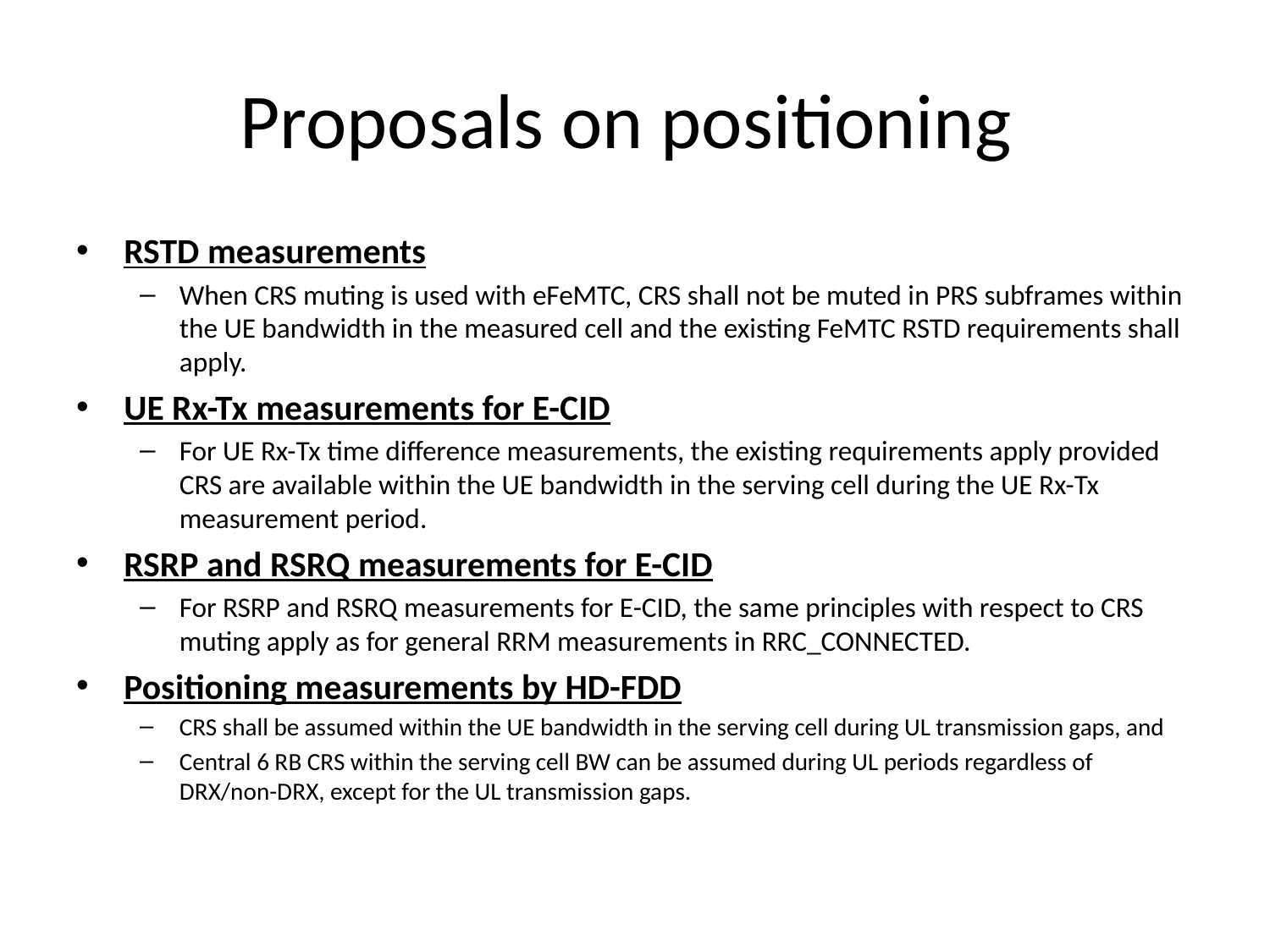

# Proposals on positioning
RSTD measurements
When CRS muting is used with eFeMTC, CRS shall not be muted in PRS subframes within the UE bandwidth in the measured cell and the existing FeMTC RSTD requirements shall apply.
UE Rx-Tx measurements for E-CID
For UE Rx-Tx time difference measurements, the existing requirements apply provided CRS are available within the UE bandwidth in the serving cell during the UE Rx-Tx measurement period.
RSRP and RSRQ measurements for E-CID
For RSRP and RSRQ measurements for E-CID, the same principles with respect to CRS muting apply as for general RRM measurements in RRC_CONNECTED.
Positioning measurements by HD-FDD
CRS shall be assumed within the UE bandwidth in the serving cell during UL transmission gaps, and
Central 6 RB CRS within the serving cell BW can be assumed during UL periods regardless of DRX/non-DRX, except for the UL transmission gaps.